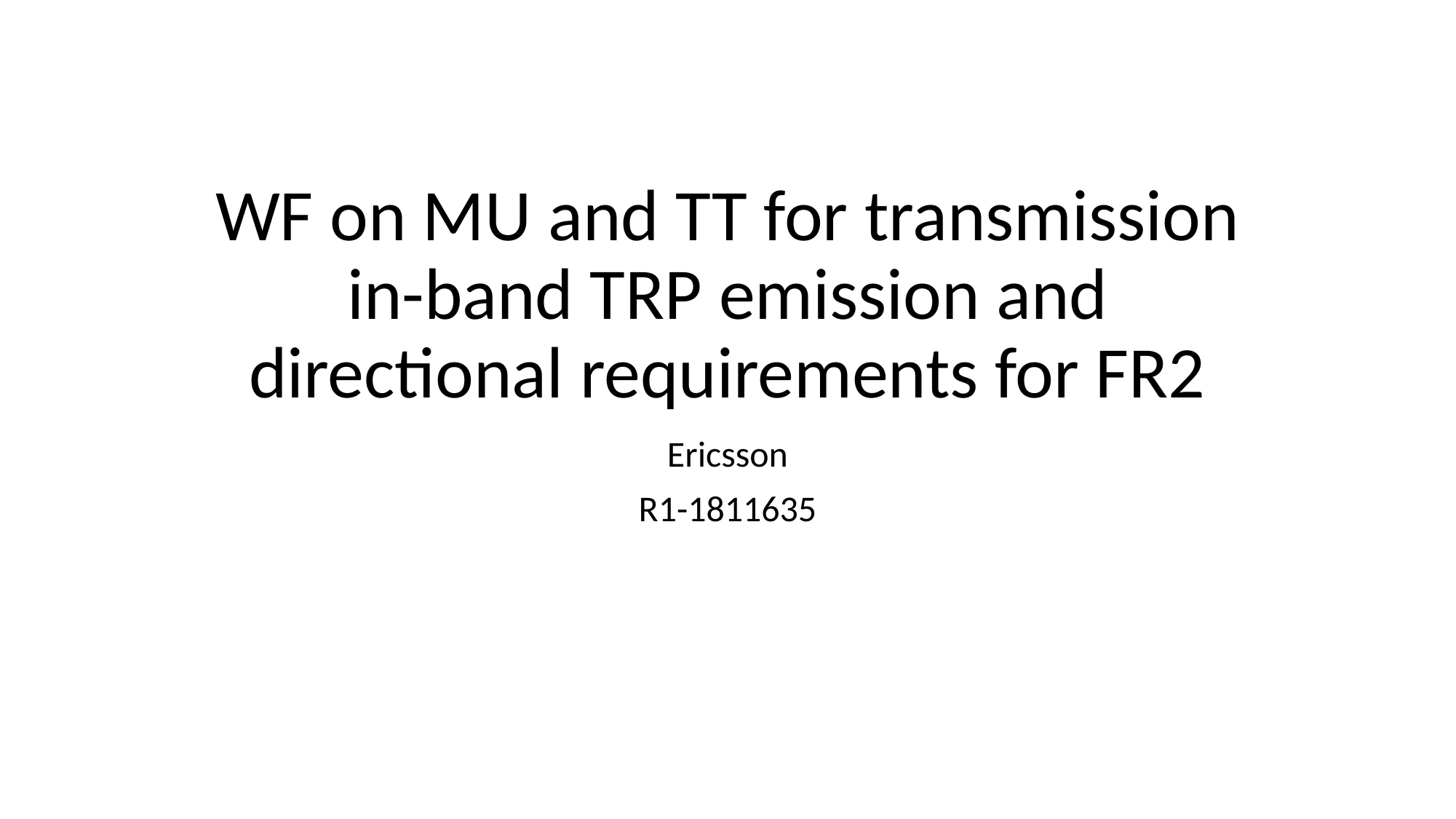

# WF on MU and TT for transmission in-band TRP emission and directional requirements for FR2
Ericsson
R1-1811635